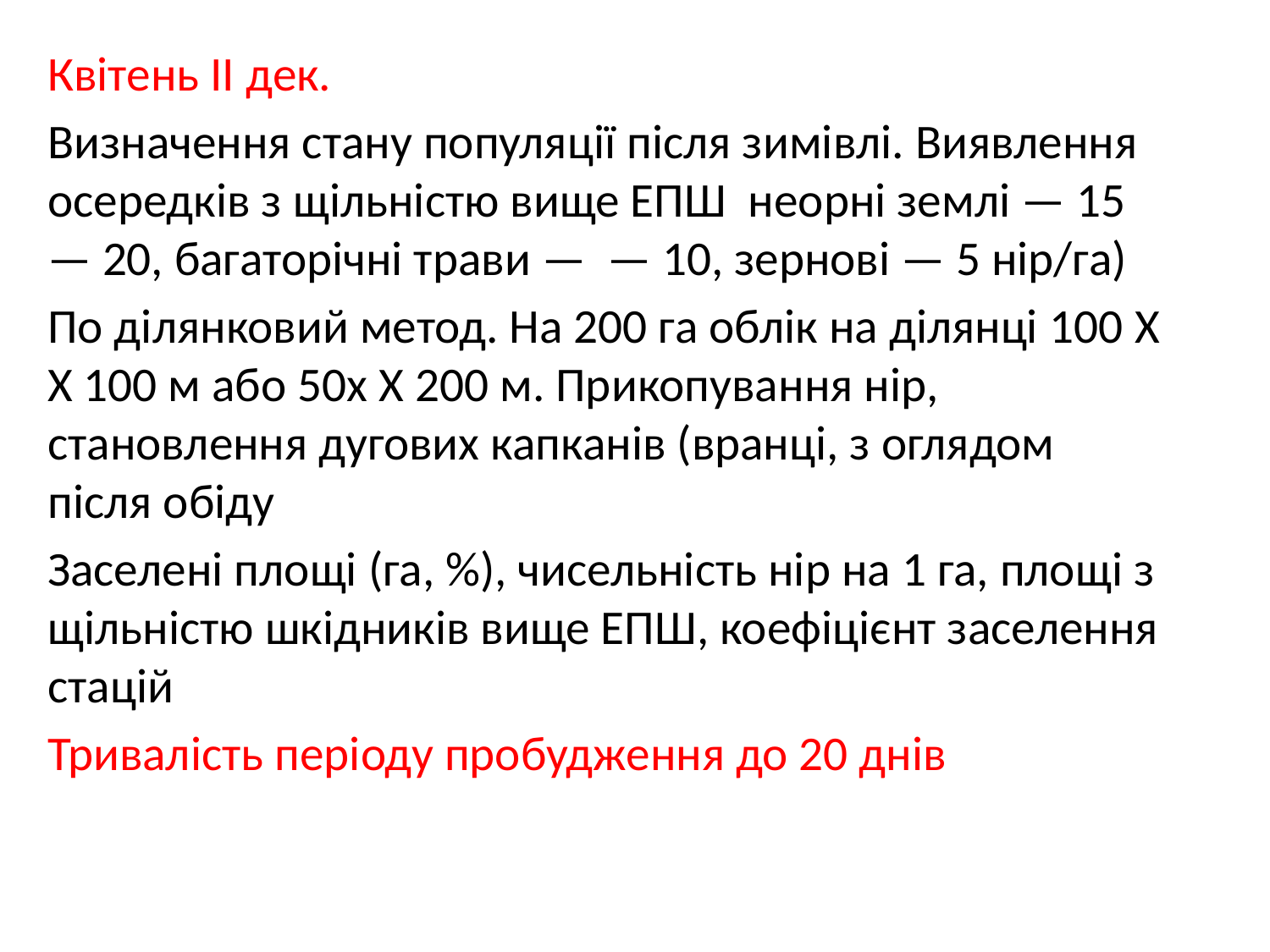

Квітень ІІ дек.
Визначення стану популяції після зимівлі. Виявлення осередків з щільністю вище ЕПШ  неорні землі — 15— 20, багаторічні трави —  — 10, зернові — 5 нір/га)
По ділянковий метод. На 200 га облік на ділянці 100 X X 100 м або 50х X 200 м. Прикопування нір,  становлення дугових капканів (вранці, з оглядом  після обіду
Заселені площі (га, %), чисельність нір на 1 га, площі з щільністю шкідників вище ЕПШ, коефіцієнт заселення стацій
Тривалість періоду пробудження до 20 днів